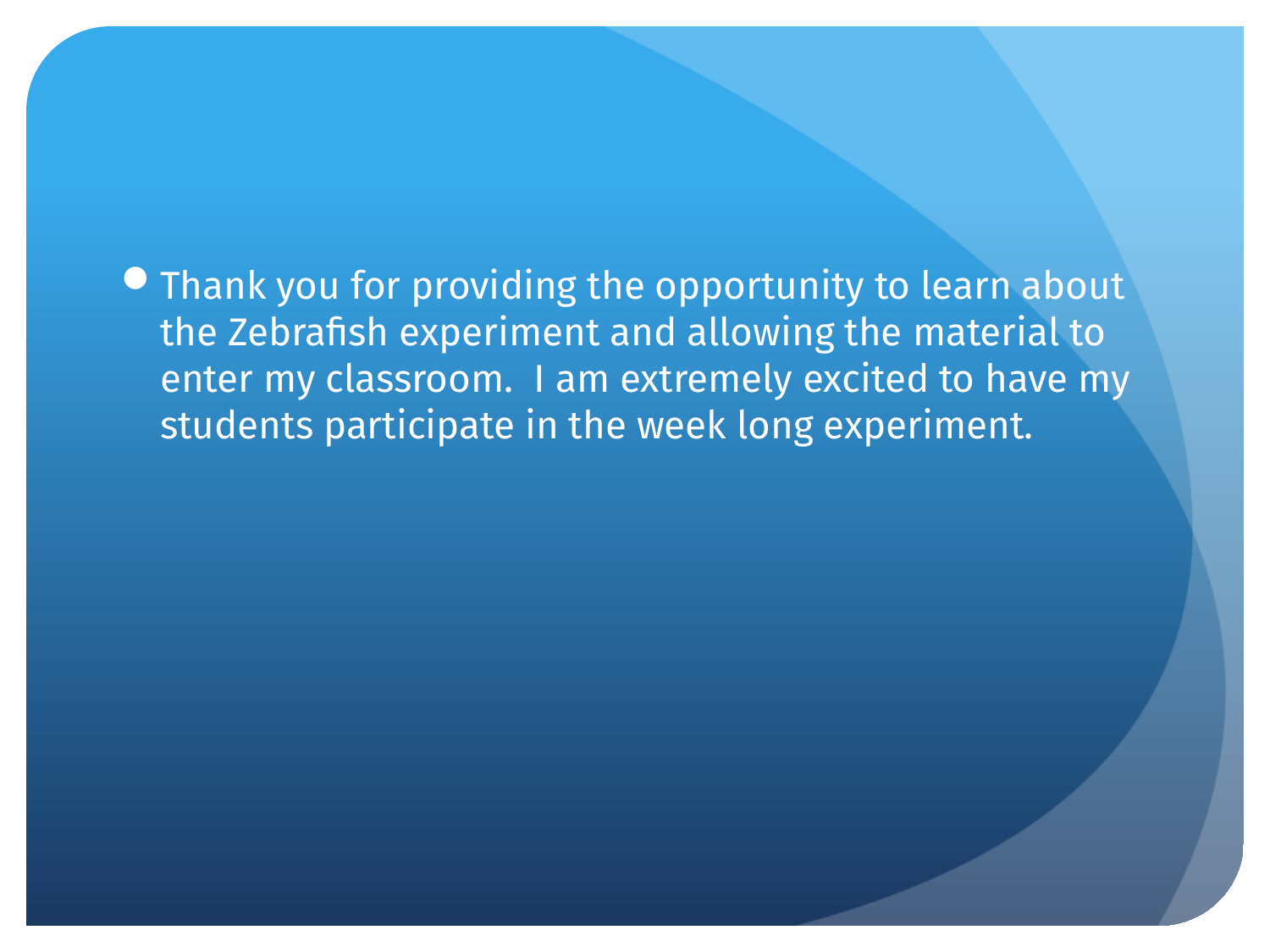

#
Thank you for providing the opportunity to learn about the Zebrafish experiment and allowing the material to enter my classroom.  I am extremely excited to have my students participate in the week long experiment.